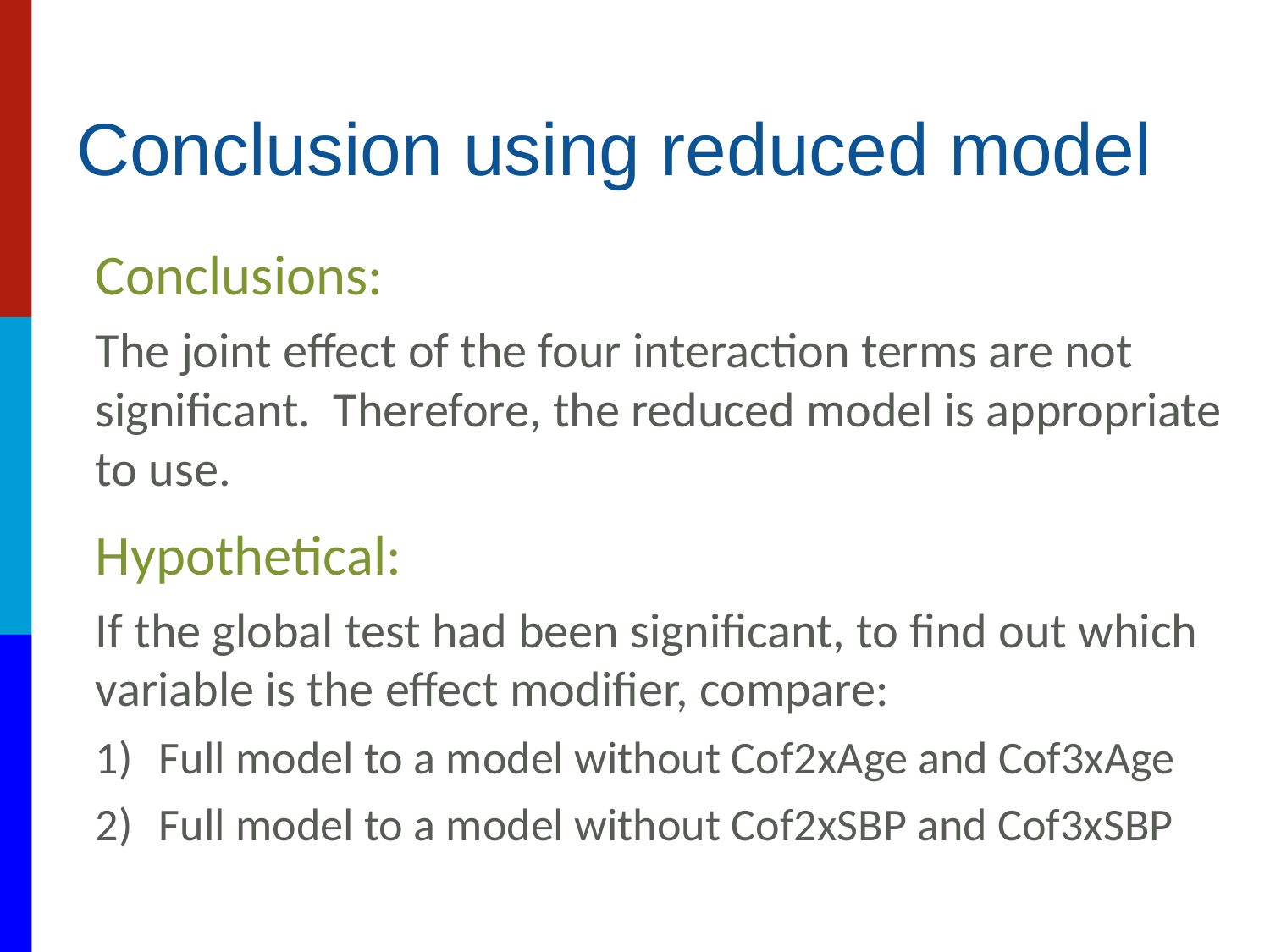

# Conclusion using reduced model
Conclusions:
The joint effect of the four interaction terms are not significant.  Therefore, the reduced model is appropriate to use.
Hypothetical:
If the global test had been significant, to find out which variable is the effect modifier, compare:
Full model to a model without Cof2xAge and Cof3xAge
Full model to a model without Cof2xSBP and Cof3xSBP